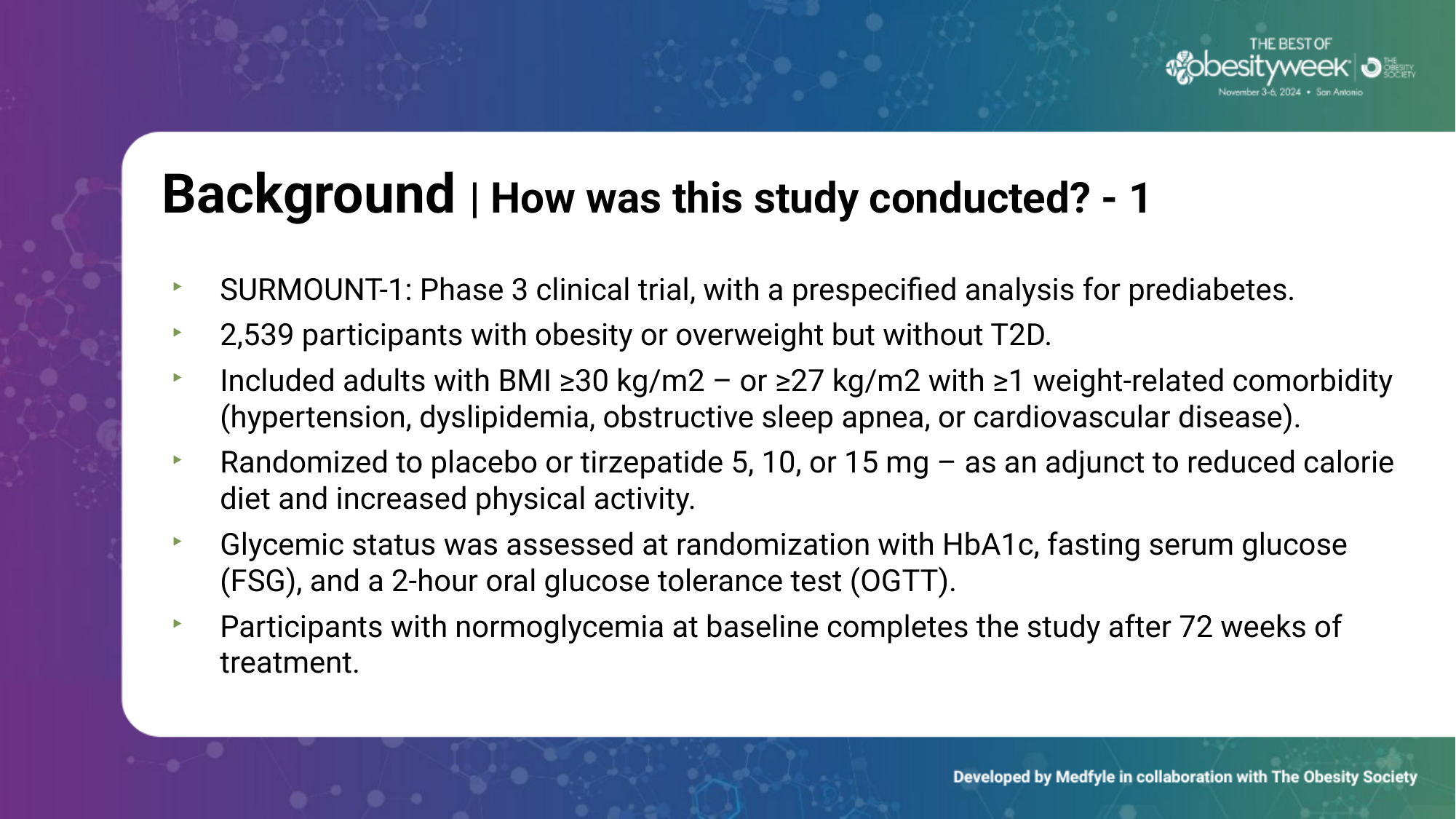

# Background | How was this study conducted? - 1
SURMOUNT-1: Phase 3 clinical trial, with a prespecified analysis for prediabetes.
2,539 participants with obesity or overweight but without T2D.
Included adults with BMI ≥30 kg/m2 – or ≥27 kg/m2 with ≥1 weight-related comorbidity (hypertension, dyslipidemia, obstructive sleep apnea, or cardiovascular disease).
Randomized to placebo or tirzepatide 5, 10, or 15 mg – as an adjunct to reduced calorie diet and increased physical activity.
Glycemic status was assessed at randomization with HbA1c, fasting serum glucose (FSG), and a 2-hour oral glucose tolerance test (OGTT).
Participants with normoglycemia at baseline completes the study after 72 weeks of treatment.